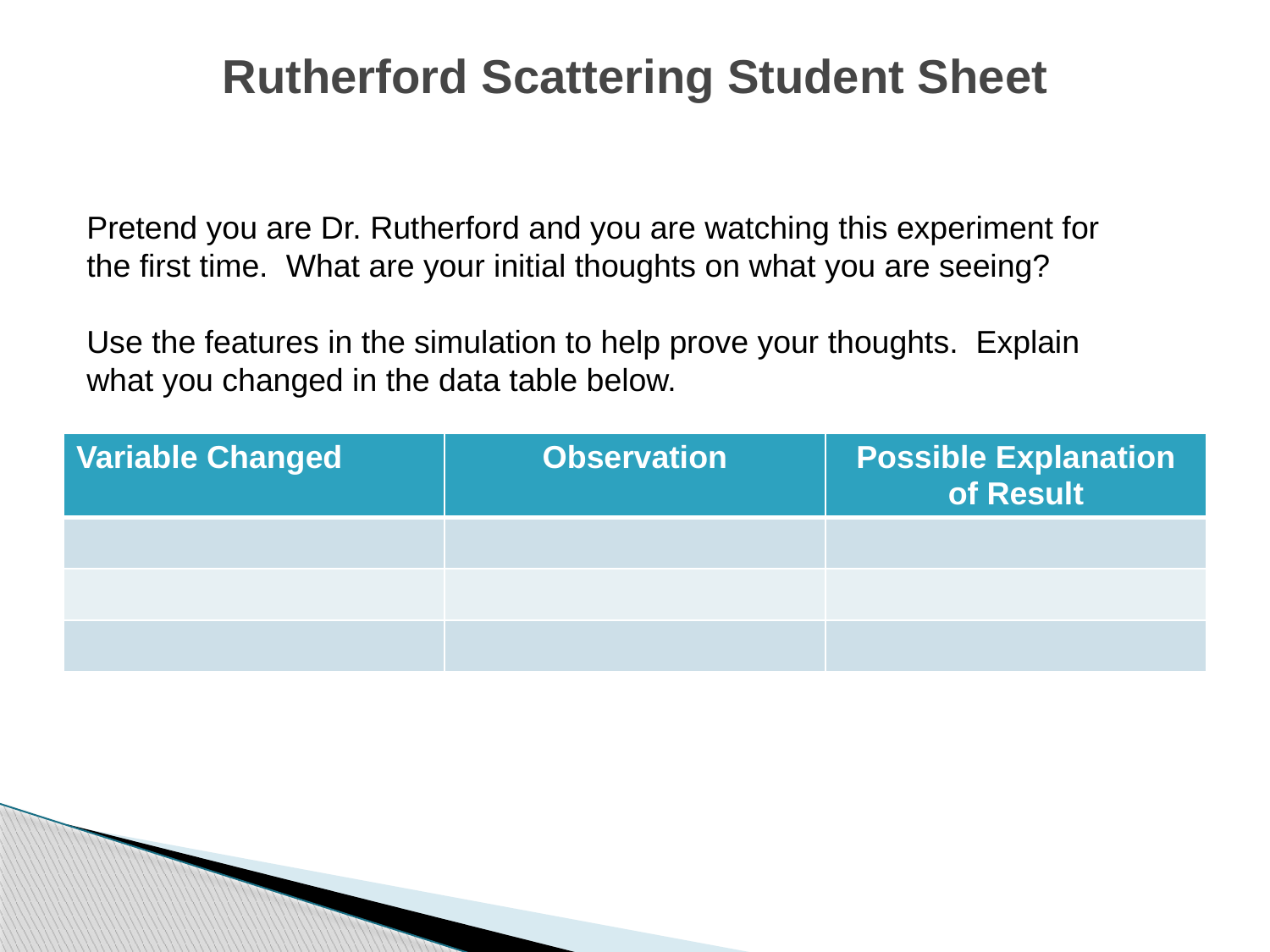

# Rutherford Scattering Student Sheet
Pretend you are Dr. Rutherford and you are watching this experiment for the first time.  What are your initial thoughts on what you are seeing?

Use the features in the simulation to help prove your thoughts.  Explain what you changed in the data table below.
| Variable Changed | Observation | Possible Explanation of Result |
| --- | --- | --- |
|  |  |  |
|  |  |  |
|  |  |  |